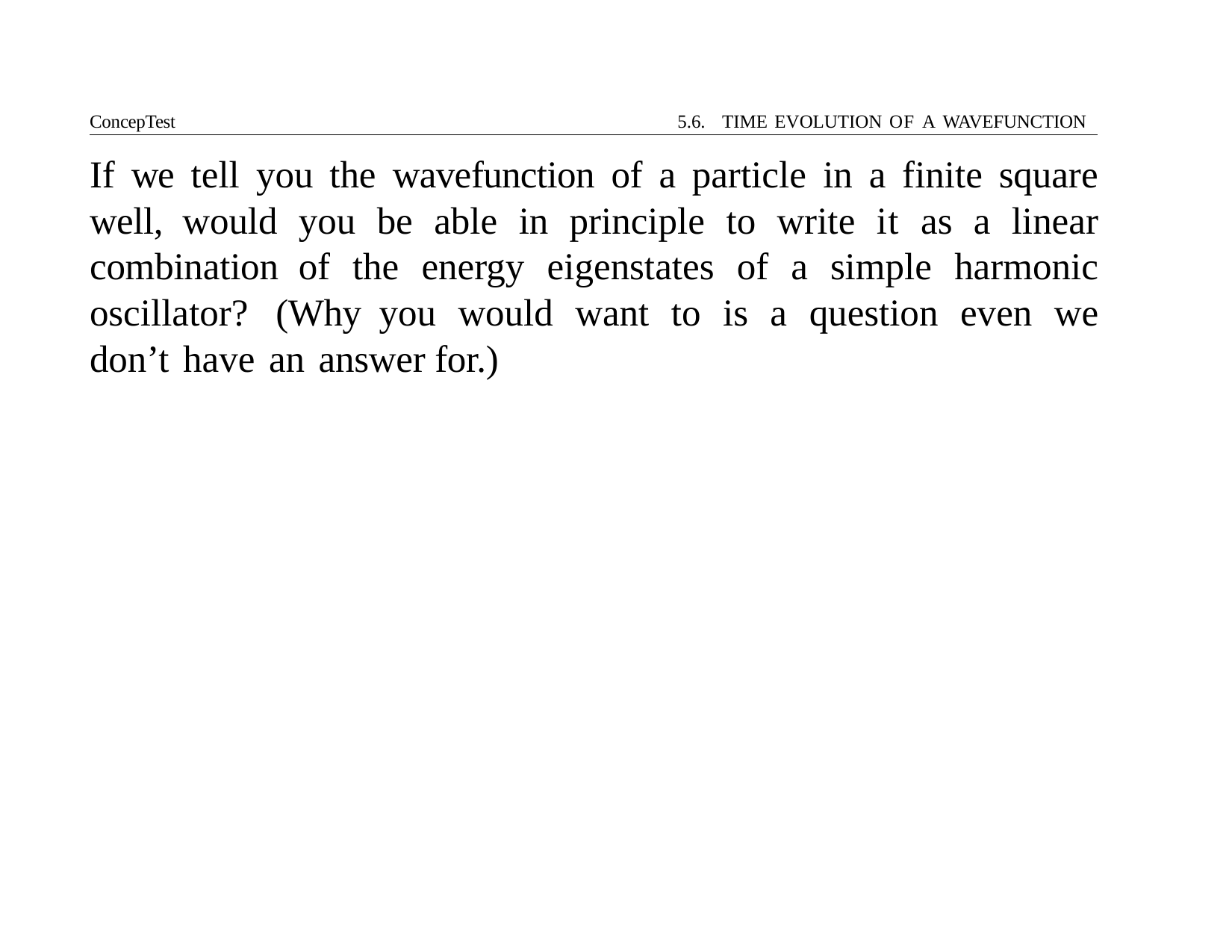

ConcepTest	5.6.  TIME EVOLUTION OF A WAVEFUNCTION

# If we tell you the wavefunction of a particle in a finite square well, would you be able in principle to write it as a linear combination of the energy eigenstates of a simple harmonic oscillator? (Why you would want to is a question even we don’t have an answer for.)